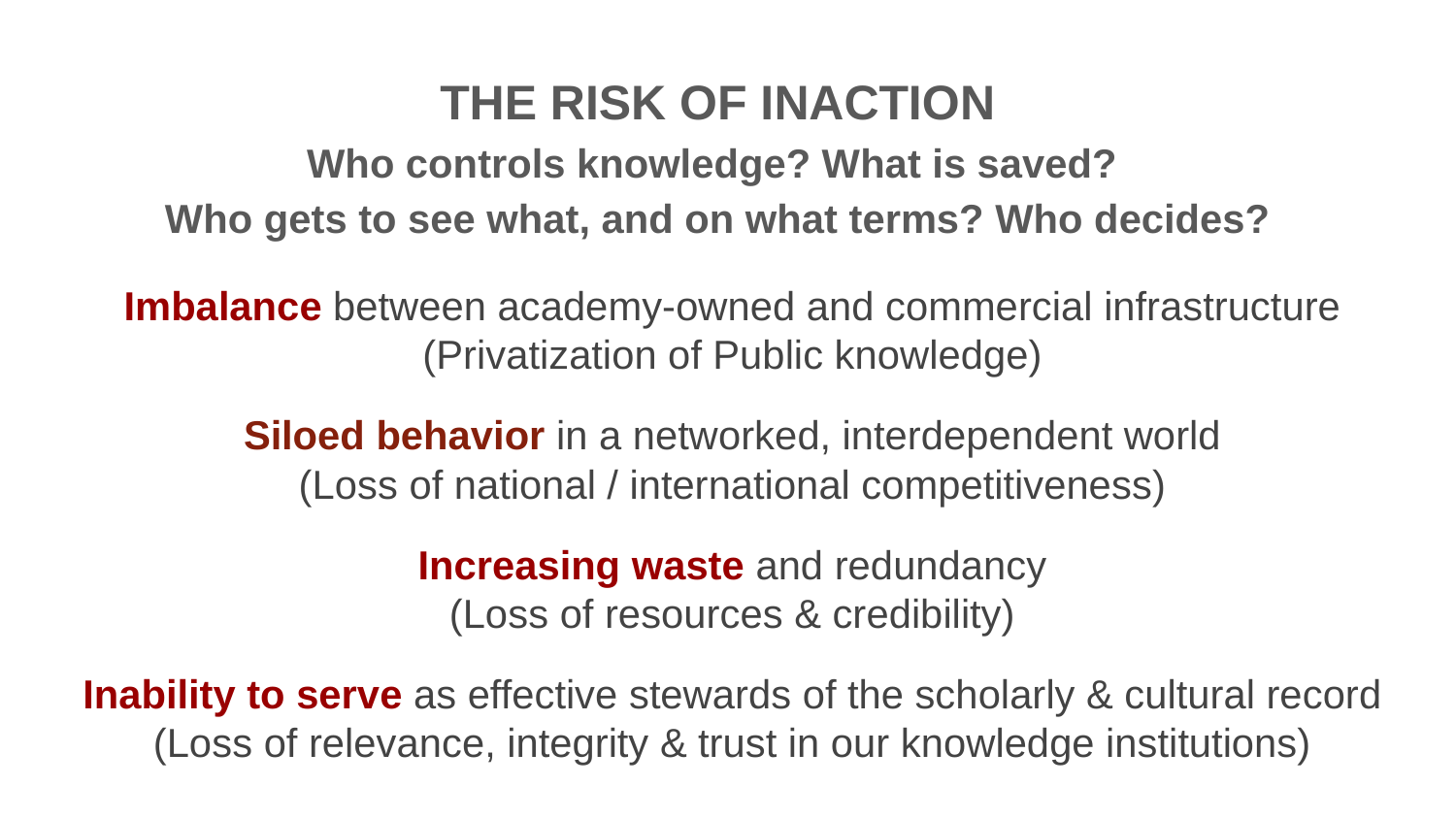

THE RISK OF INACTION
Who controls knowledge? What is saved?
Who gets to see what, and on what terms? Who decides?
Imbalance between academy-owned and commercial infrastructure
(Privatization of Public knowledge)
Siloed behavior in a networked, interdependent world
(Loss of national / international competitiveness)
Increasing waste and redundancy
(Loss of resources & credibility)
Inability to serve as effective stewards of the scholarly & cultural record
(Loss of relevance, integrity & trust in our knowledge institutions)